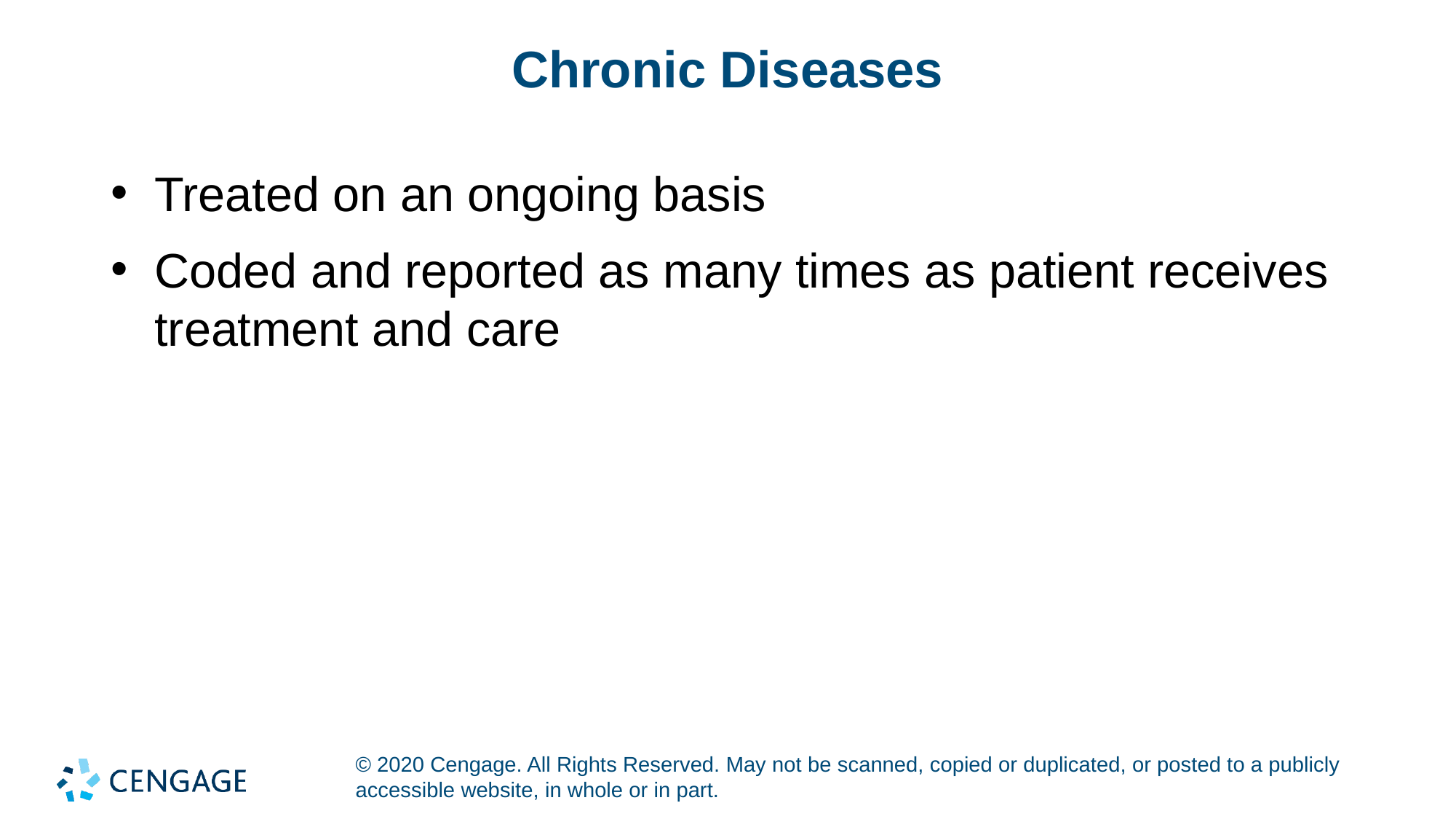

# Chronic Diseases
Treated on an ongoing basis
Coded and reported as many times as patient receives treatment and care